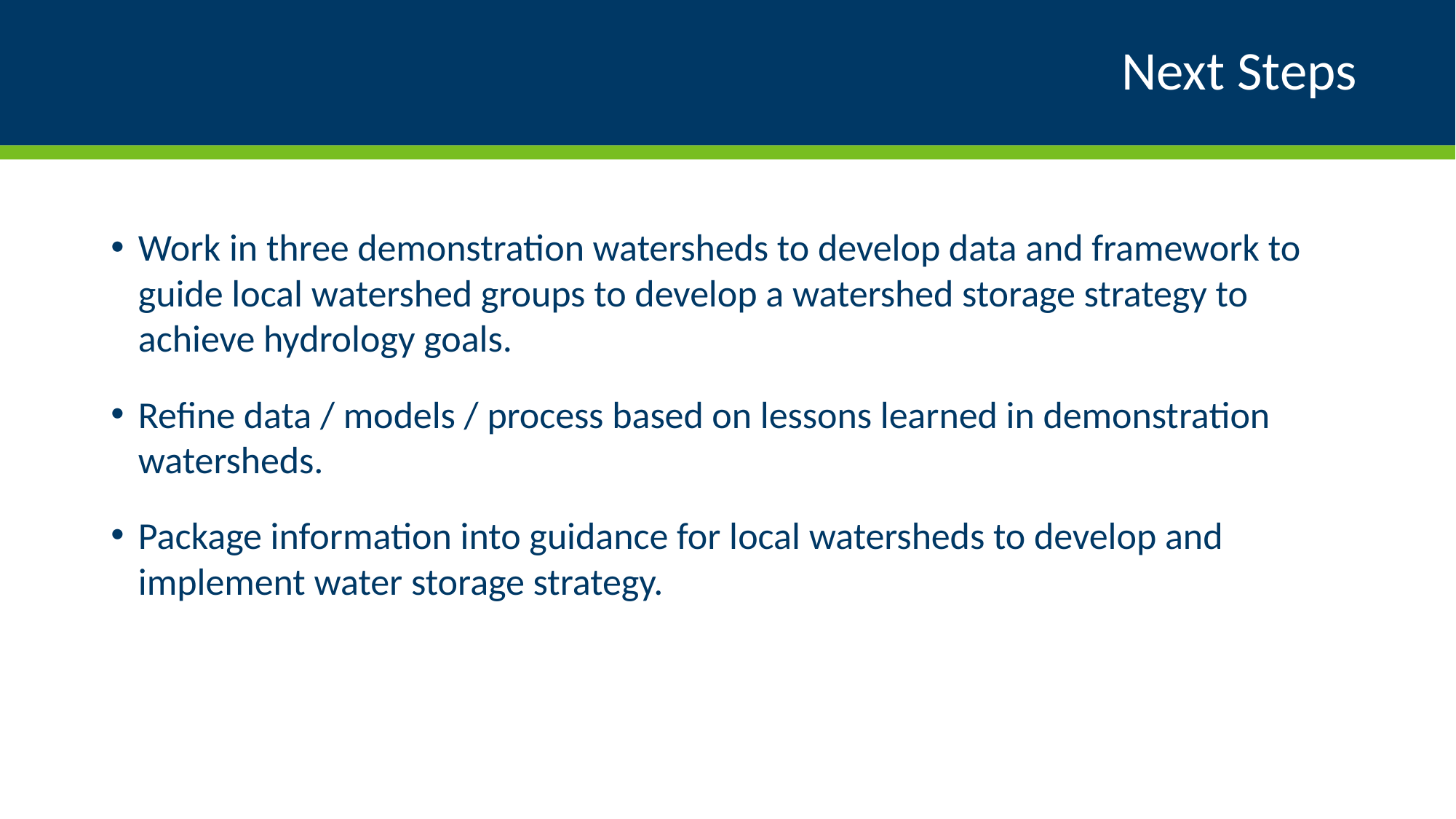

# Next Steps
Work in three demonstration watersheds to develop data and framework to guide local watershed groups to develop a watershed storage strategy to achieve hydrology goals.
Refine data / models / process based on lessons learned in demonstration watersheds.
Package information into guidance for local watersheds to develop and implement water storage strategy.